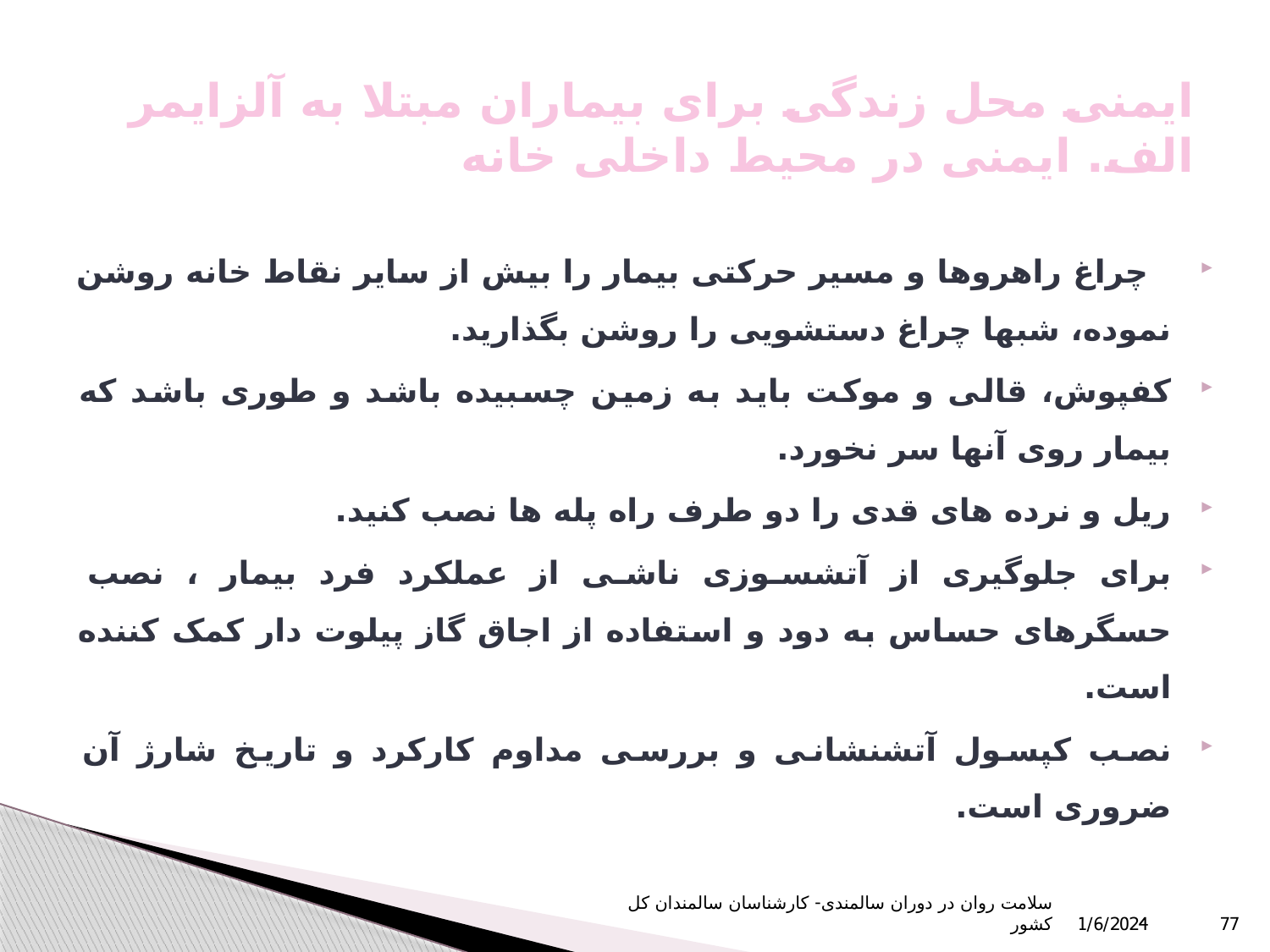

# ایمنی محل زندگی برای بیماران مبتلا به آلزایمر الف. ایمنی در محیط داخلی خانه
  چراغ راهروها و مسیر حرکتی بیمار را بیش از سایر نقاط خانه روشن نموده، شبها چراغ دستشویی را روشن بگذارید.
کفپوش، قالی و موکت باید به زمین چسبیده باشد و طوری باشد که بیمار روی آنها سر نخورد.
ریل و نرده های قدی را دو طرف راه پله ها نصب کنید.
برای جلوگیری از آتشسوزی ناشی از عملکرد فرد بیمار ، نصب حسگرهای حساس به دود و استفاده از اجاق گاز پیلوت دار کمک کننده است.
نصب کپسول آتشنشانی و بررسی مداوم کارکرد و تاریخ شارژ آن ضروری است.
سلامت روان در دوران سالمندی- کارشناسان سالمندان کل کشور
1/6/2024
77